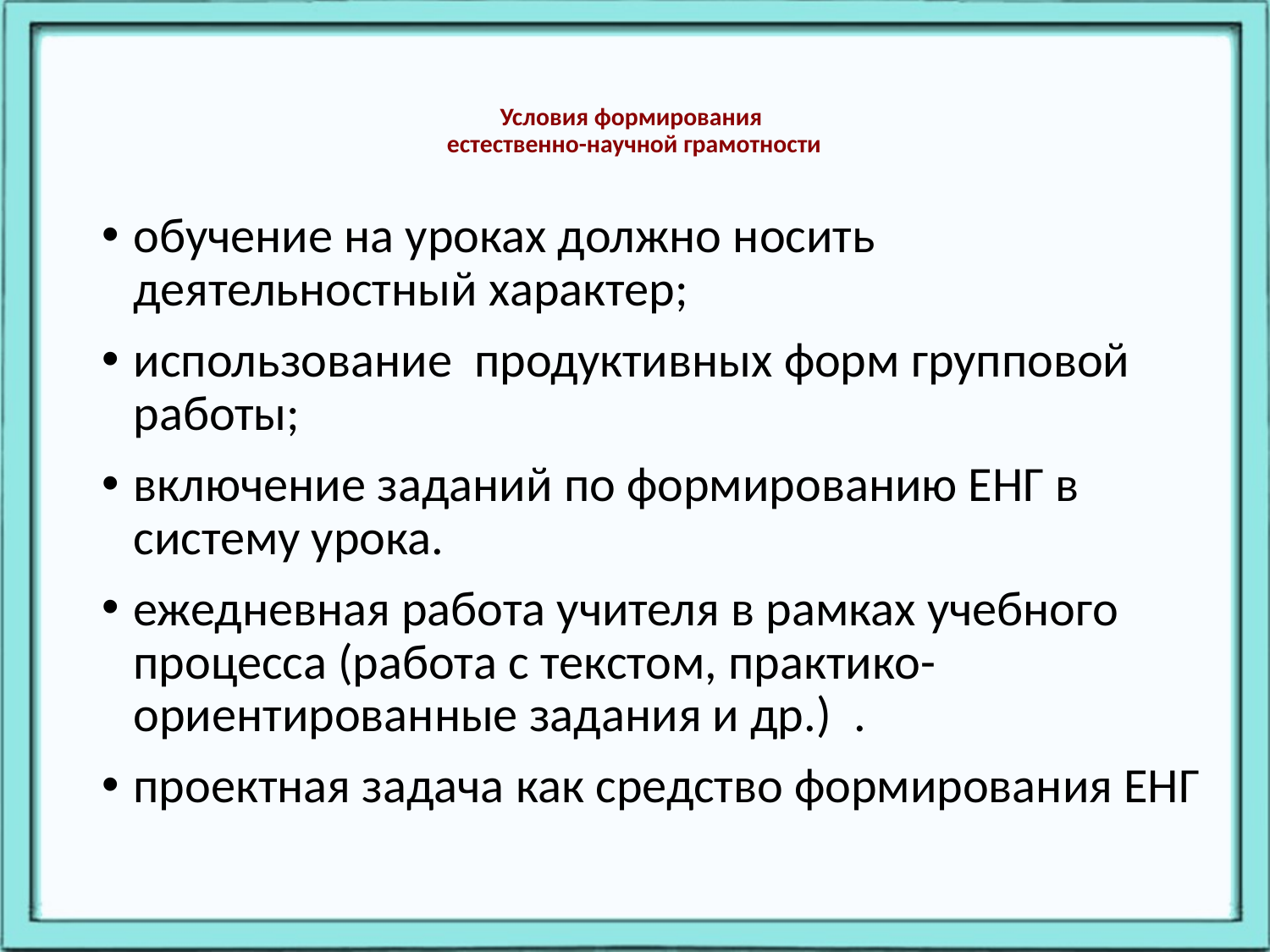

# Условия формирования естественно-научной грамотности
обучение на уроках должно носить деятельностный характер;
использование  продуктивных форм групповой работы;
включение заданий по формированию ЕНГ в систему урока.
ежедневная работа учителя в рамках учебного процесса (работа с текстом, практико- ориентированные задания и др.)  .
проектная задача как средство формирования ЕНГ